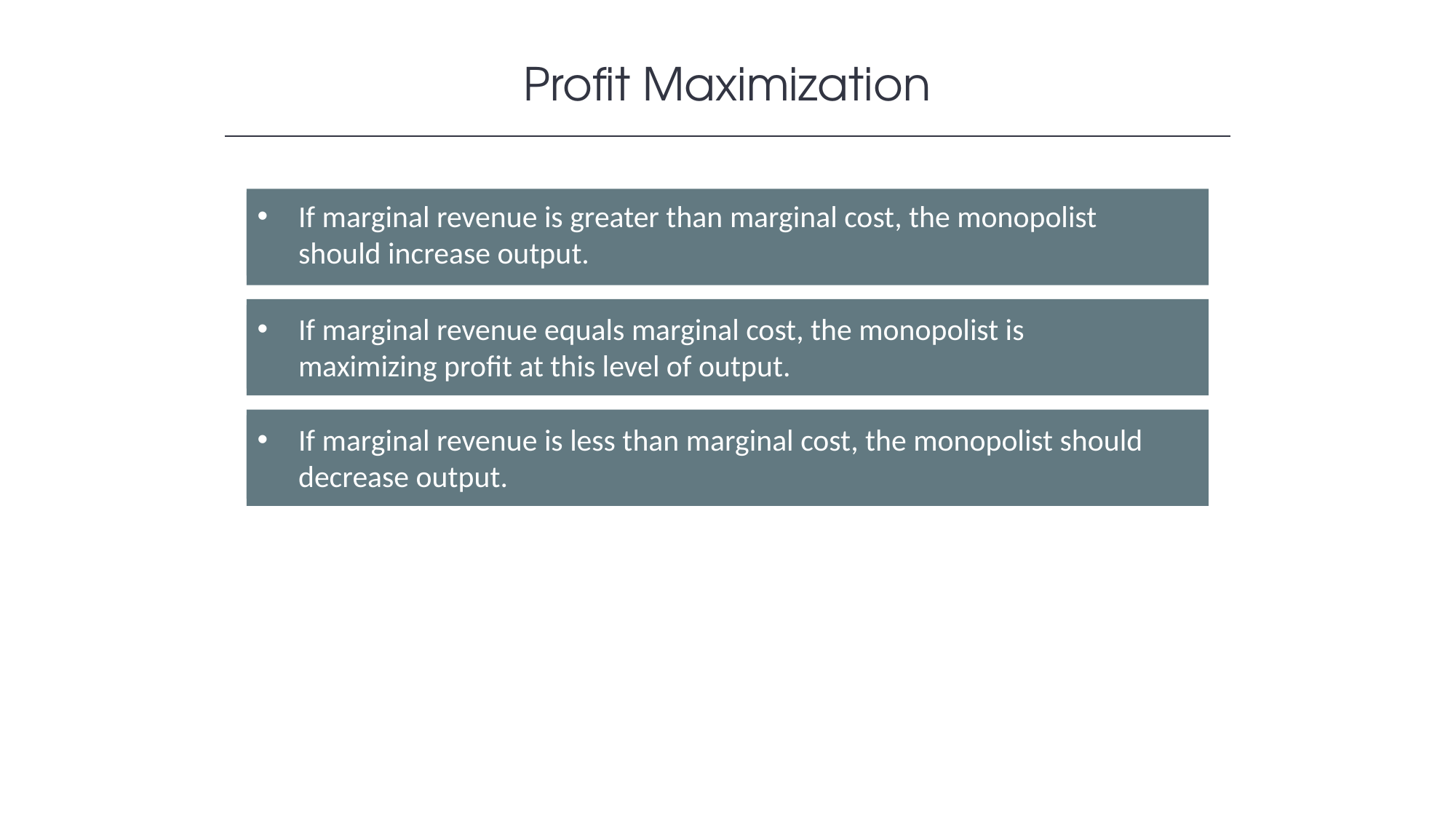

Profit Maximization

If marginal revenue is greater than marginal cost, the monopolist should increase output.

If marginal revenue equals marginal cost, the monopolist is maximizing profit at this level of output.

If marginal revenue is less than marginal cost, the monopolist should decrease output.